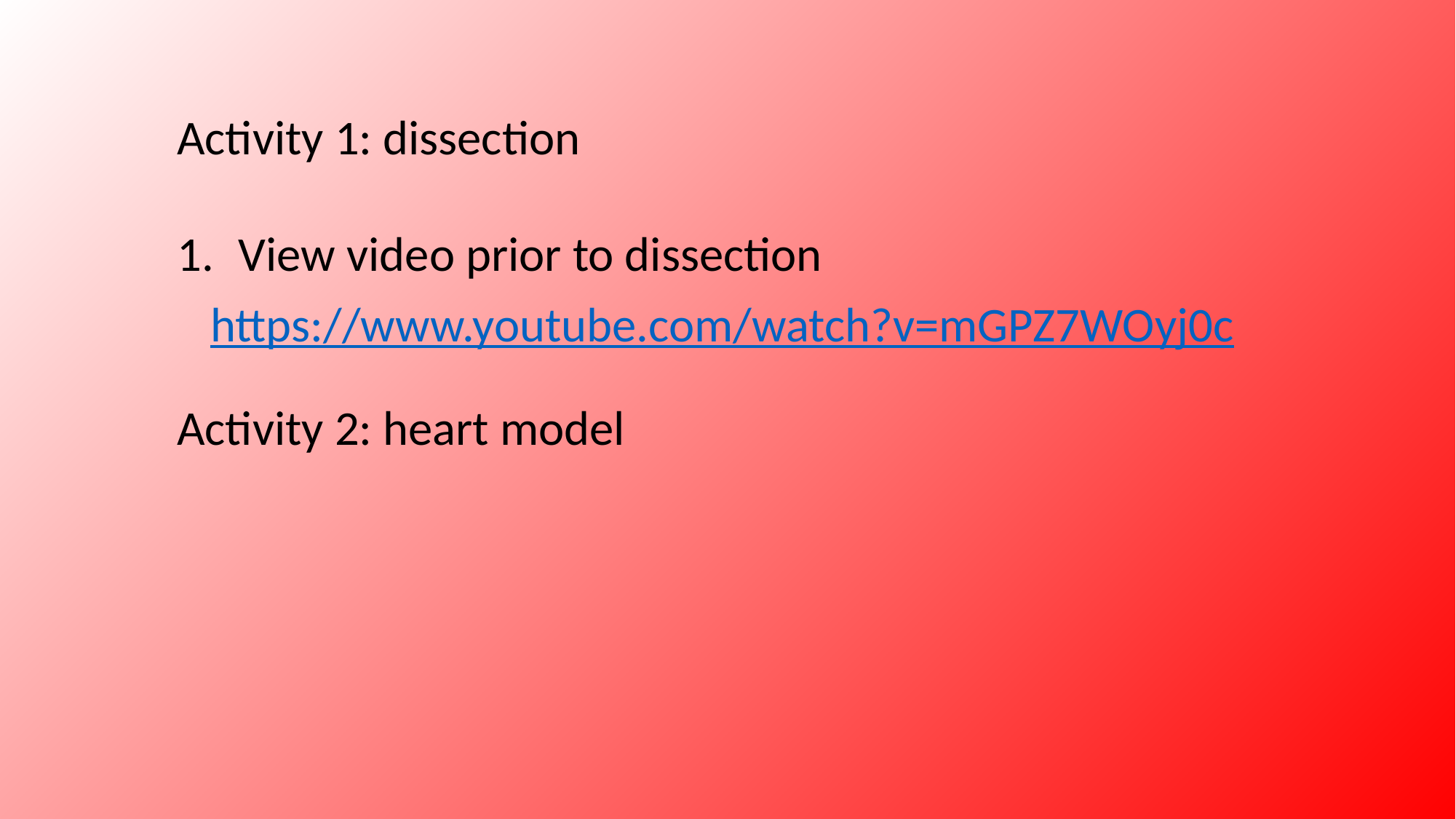

Activity 1: dissection

View video prior to dissection

Activity 2: heart model

https://www.youtube.com/watch?v=mGPZ7WOyj0c